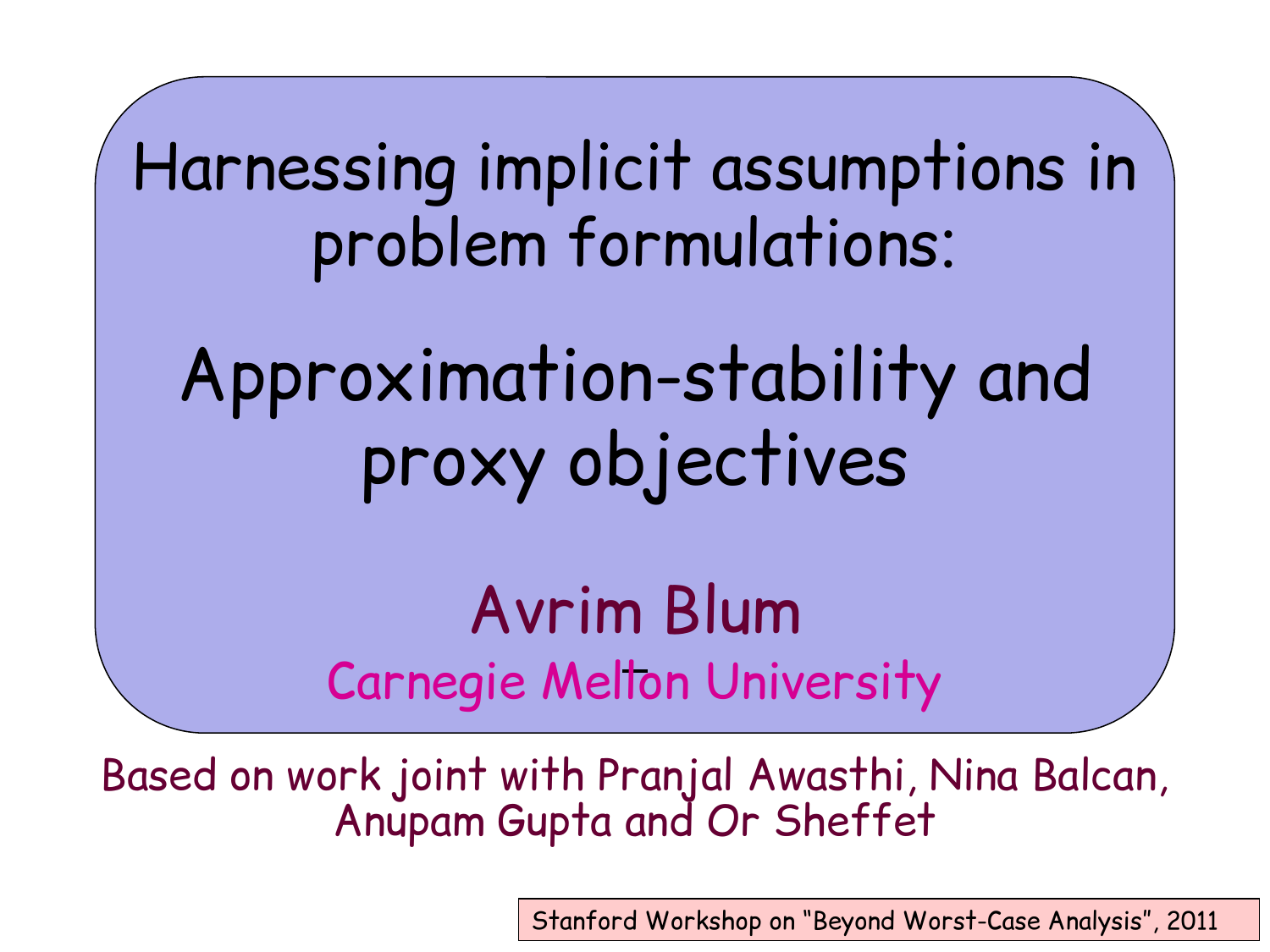

# Harnessing implicit assumptions in problem formulations: Approximation-stability and proxy objectives
Avrim Blum
Carnegie Mellon University

Based on work joint with Pranjal Awasthi, Nina Balcan, Anupam Gupta and Or Sheffet
Stanford Workshop on “Beyond Worst-Case Analysis”, 2011